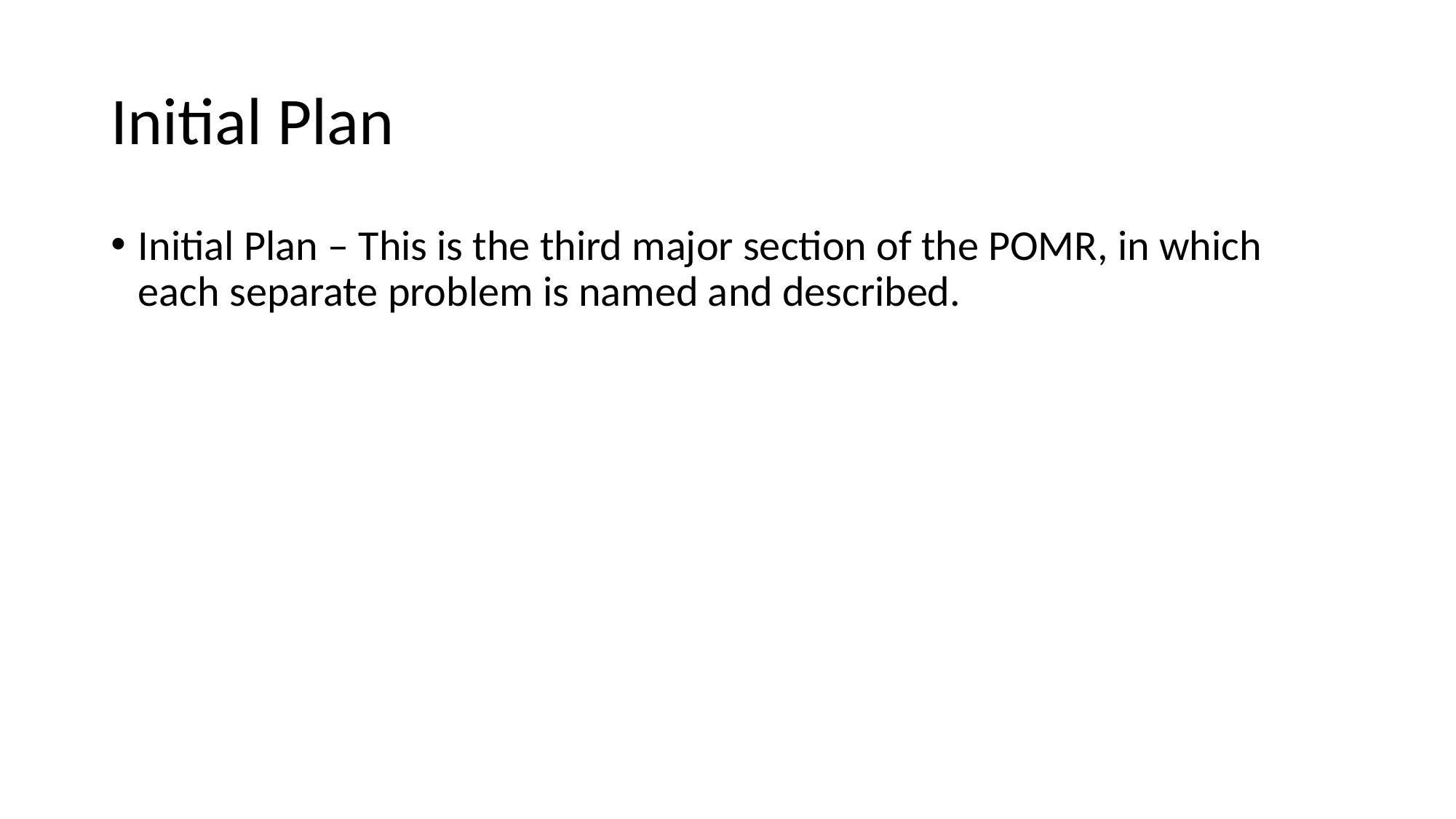

# Initial Plan
Initial Plan – This is the third major section of the POMR, in which each separate problem is named and described.